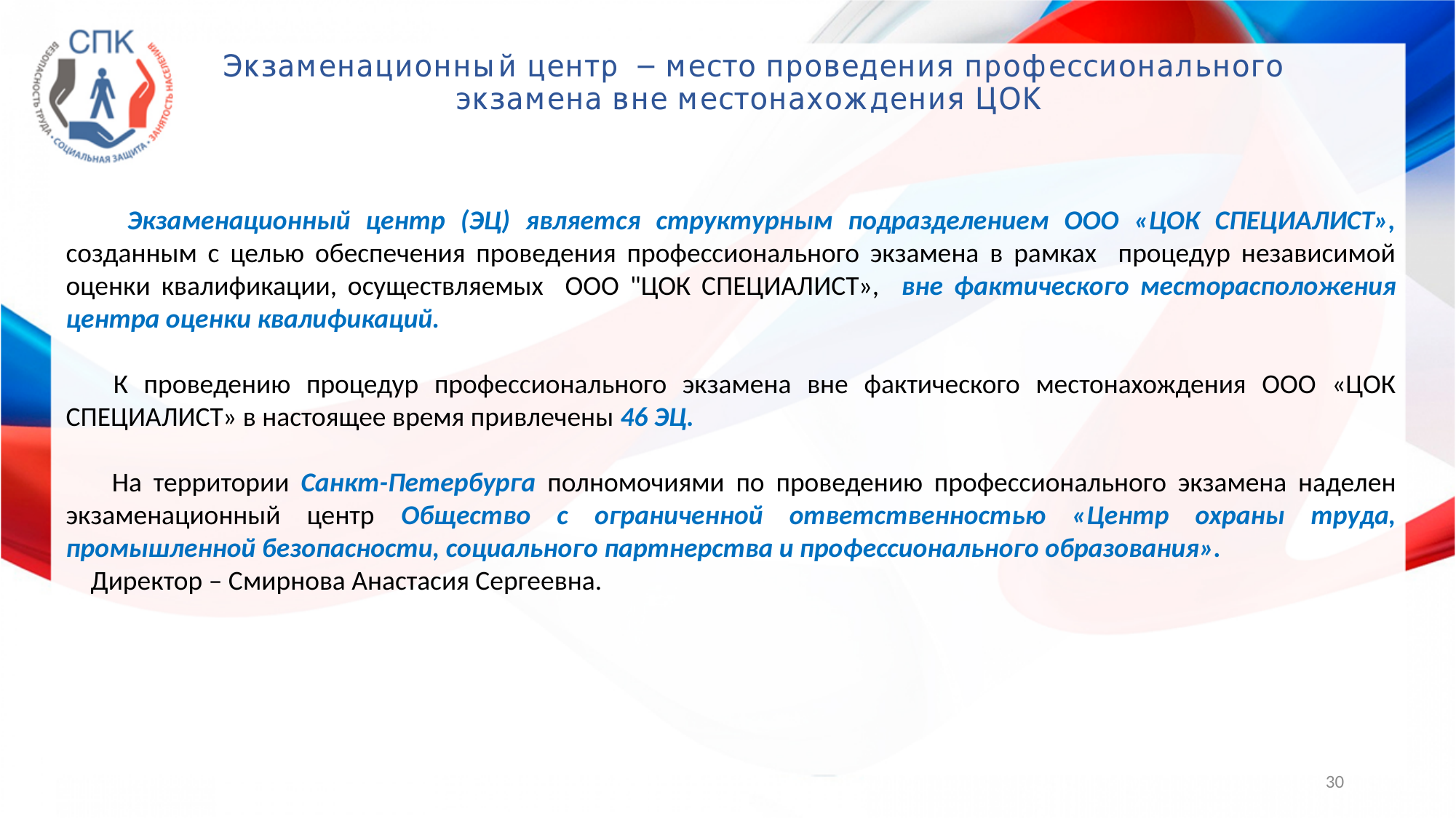

Экзаменационный центр  – место проведения профессионального экзамена вне местонахождения ЦОК

    Экзаменационный центр (ЭЦ) является структурным подразделением ООО «ЦОК СПЕЦИАЛИСТ», созданным с целью обеспечения проведения профессионального экзамена в рамках  процедур независимой оценки квалификации, осуществляемых  ООО "ЦОК СПЕЦИАЛИСТ»,  вне фактического месторасположения центра оценки квалификаций.

   К проведению процедур профессионального экзамена вне фактического местонахождения ООО «ЦОК СПЕЦИАЛИСТ» в настоящее время привлечены 46 ЭЦ.

    На территории Санкт-Петербурга полномочиями по проведению профессионального экзамена наделен экзаменационный центр Общество с ограниченной ответственностью «Центр охраны труда, промышленной безопасности, социального партнерства и профессионального образования».
    Директор – Смирнова Анастасия Сергеевна.

30